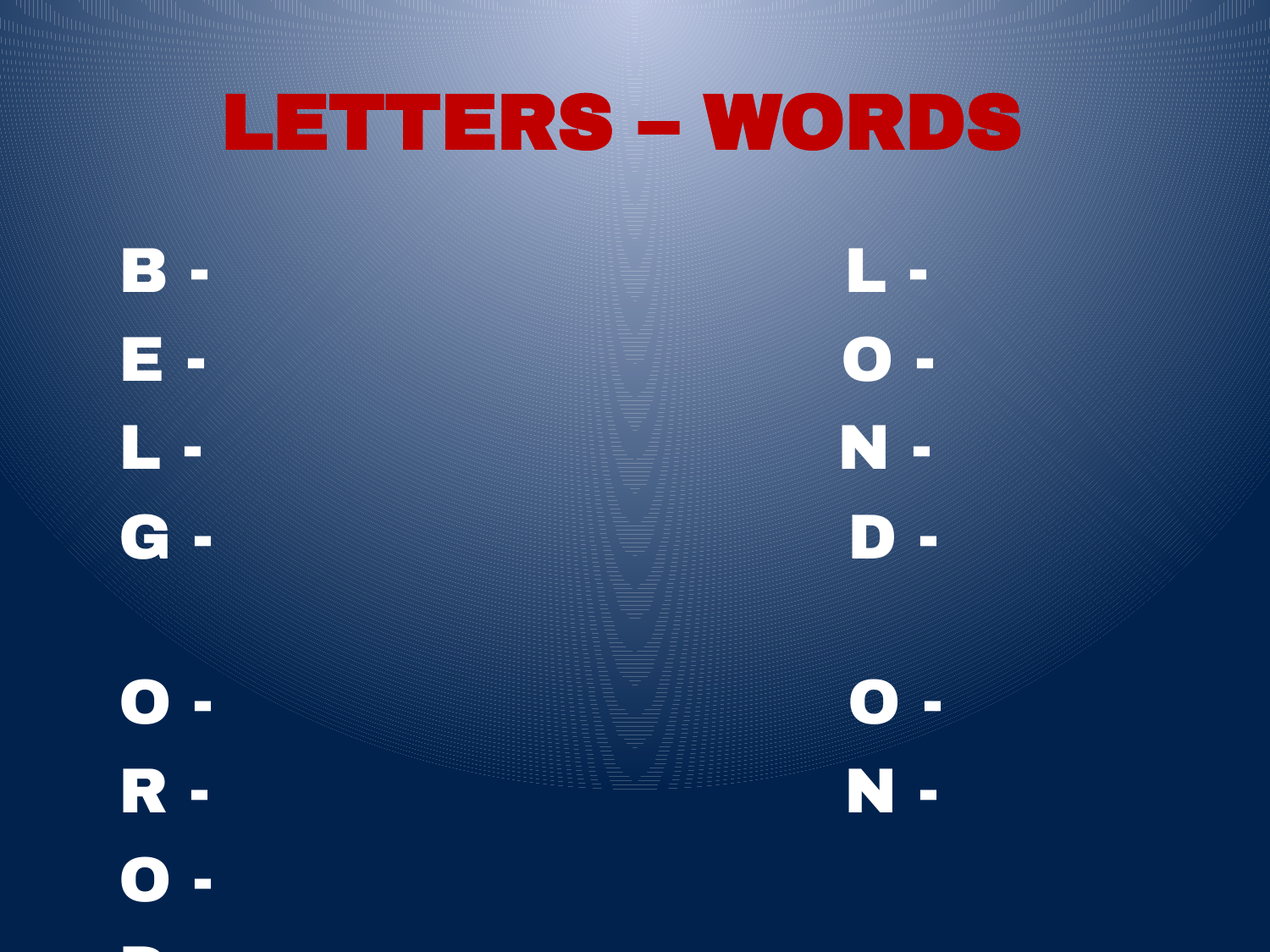

# LETTERS – WORDS
  B -                              L -
  E -                              O -
  L -                              N -
  G -                              D -
  O -                              O -
  R -                              N -
  O -
  D -